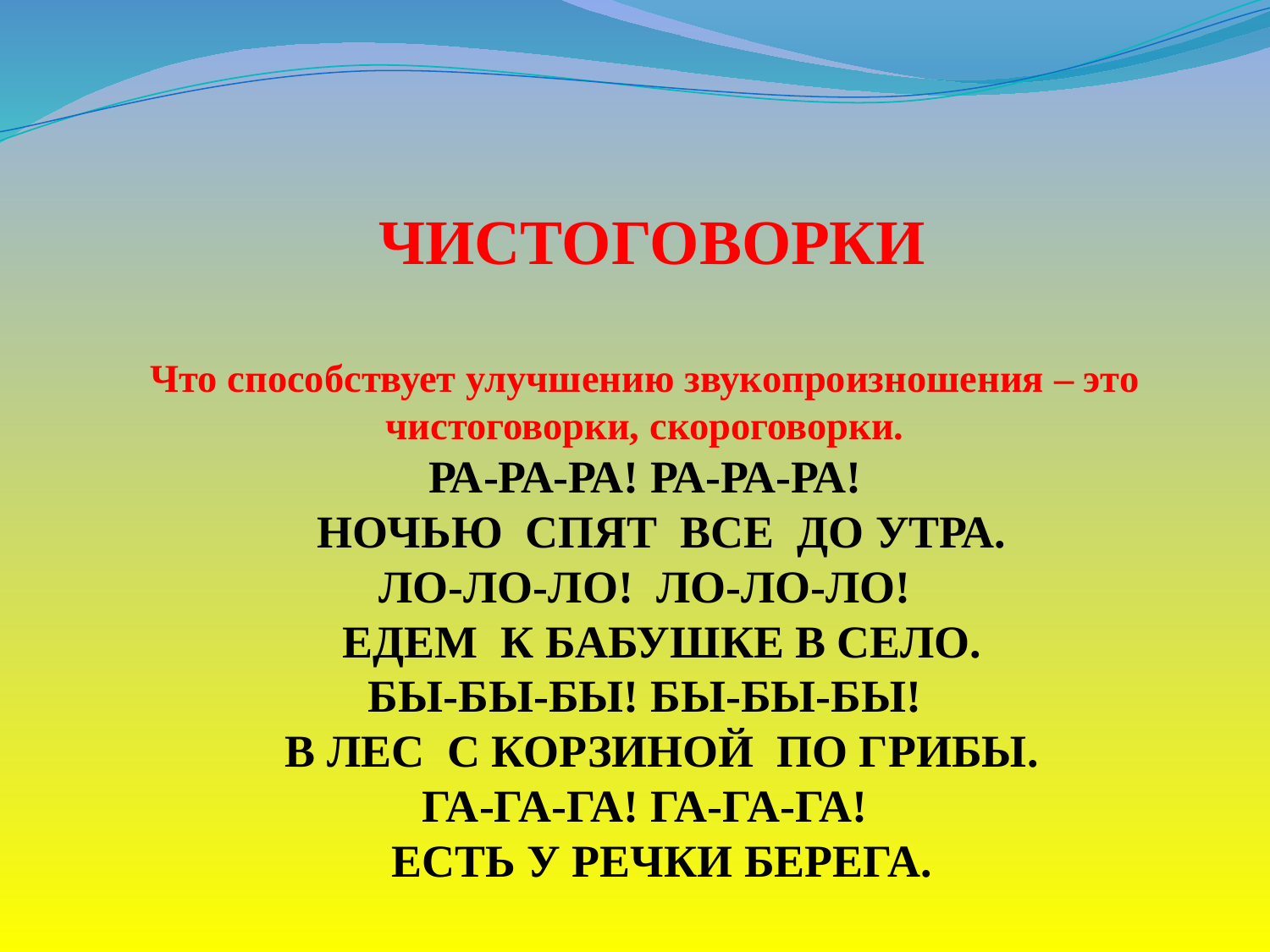

# ЧИСТОГОВОРКИ Что способствует улучшению звукопроизношения – это чистоговорки, скороговорки. РА-РА-РА! РА-РА-РА! НОЧЬЮ  СПЯТ  ВСЕ  ДО УТРА. ЛО-ЛО-ЛО!  ЛО-ЛО-ЛО! ЕДЕМ  К БАБУШКЕ В СЕЛО. БЫ-БЫ-БЫ! БЫ-БЫ-БЫ! В ЛЕС  С КОРЗИНОЙ  ПО ГРИБЫ. ГА-ГА-ГА! ГА-ГА-ГА! ЕСТЬ У РЕЧКИ БЕРЕГА.